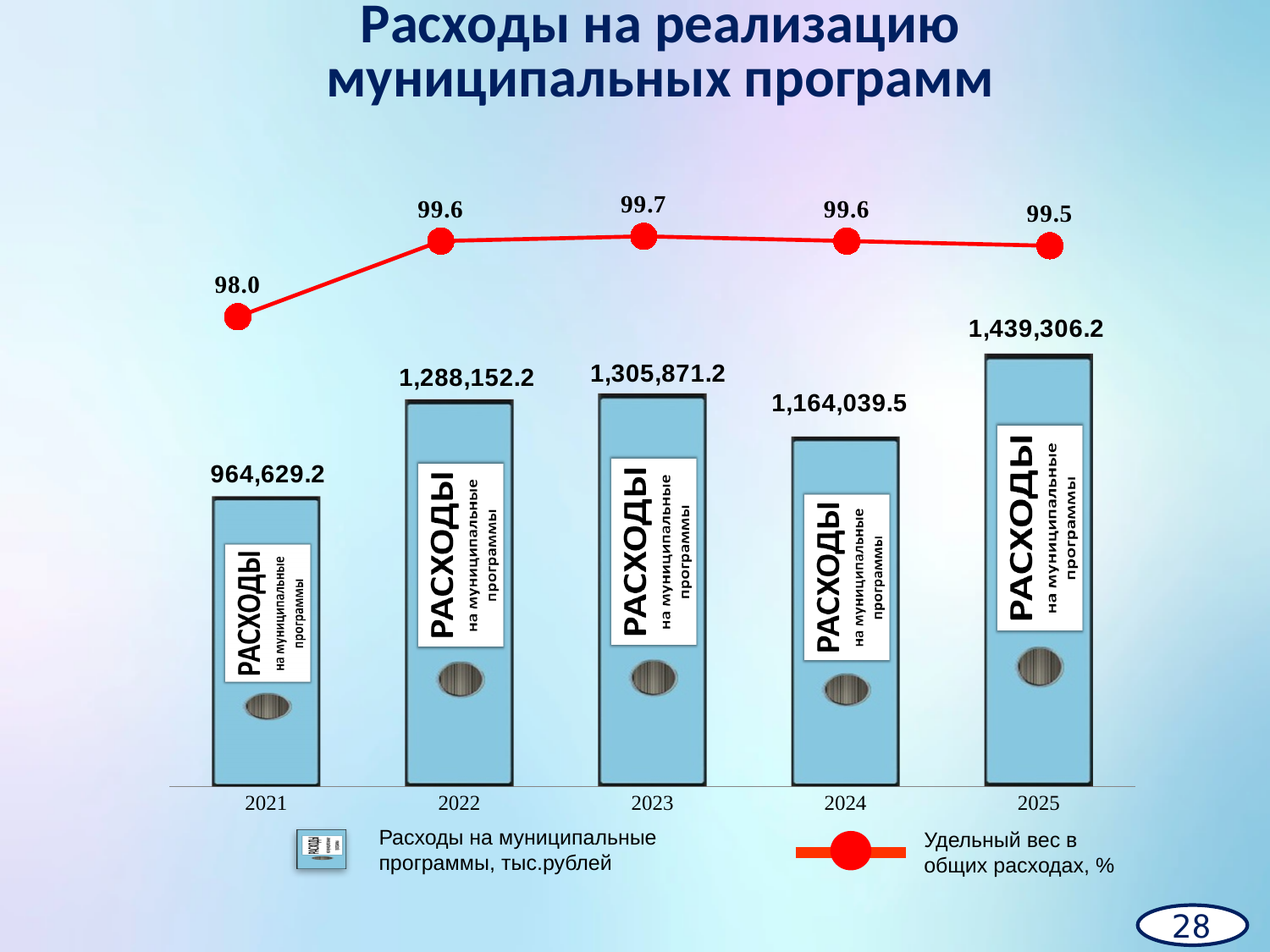

Расходы на реализацию муниципальных программ

### Chart

| Category | Объем |
|---|---|
| 2021 | 964629.2 |
| 2022 | 1288152.2 |
| 2023 | 1305871.2 |
| 2024 | 1164039.5 |
| 2025 | 1439306.2 |

### Chart

| Category | Ряд 1 |
|---|---|
| 2021 | 98.0 |
| 2022 | 99.6 |
| 2023 | 99.7 |
| 2024 | 99.6 |
| 2025 | 99.5 |
Расходы на муниципальные программы, тыс.рублей
Удельный вес в общих расходах, %

28